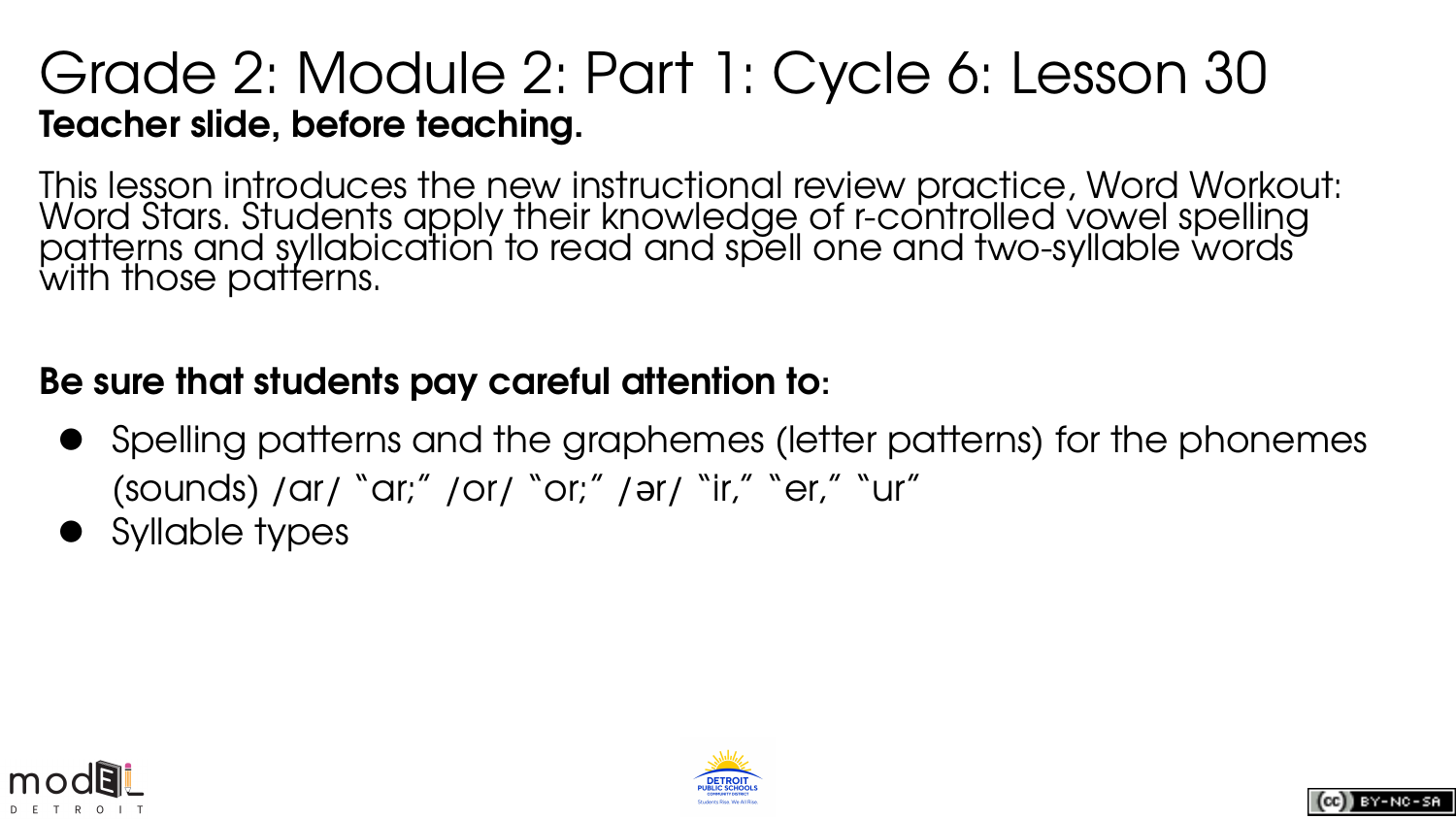

# Grade 2: Module 2: Part 1: Cycle 6: Lesson 30
Teacher slide, before teaching.

This lesson introduces the new instructional review practice, Word Workout: Word Stars. Students apply their knowledge of r-controlled vowel spelling patterns and syllabication to read and spell one and two-syllable words with those patterns.

Be sure that students pay careful attention to:
Spelling patterns and the graphemes (letter patterns) for the phonemes (sounds) /ar/ “ar;” /or/ “or;” /ər/ “ir,” “er,” “ur”
Syllable types